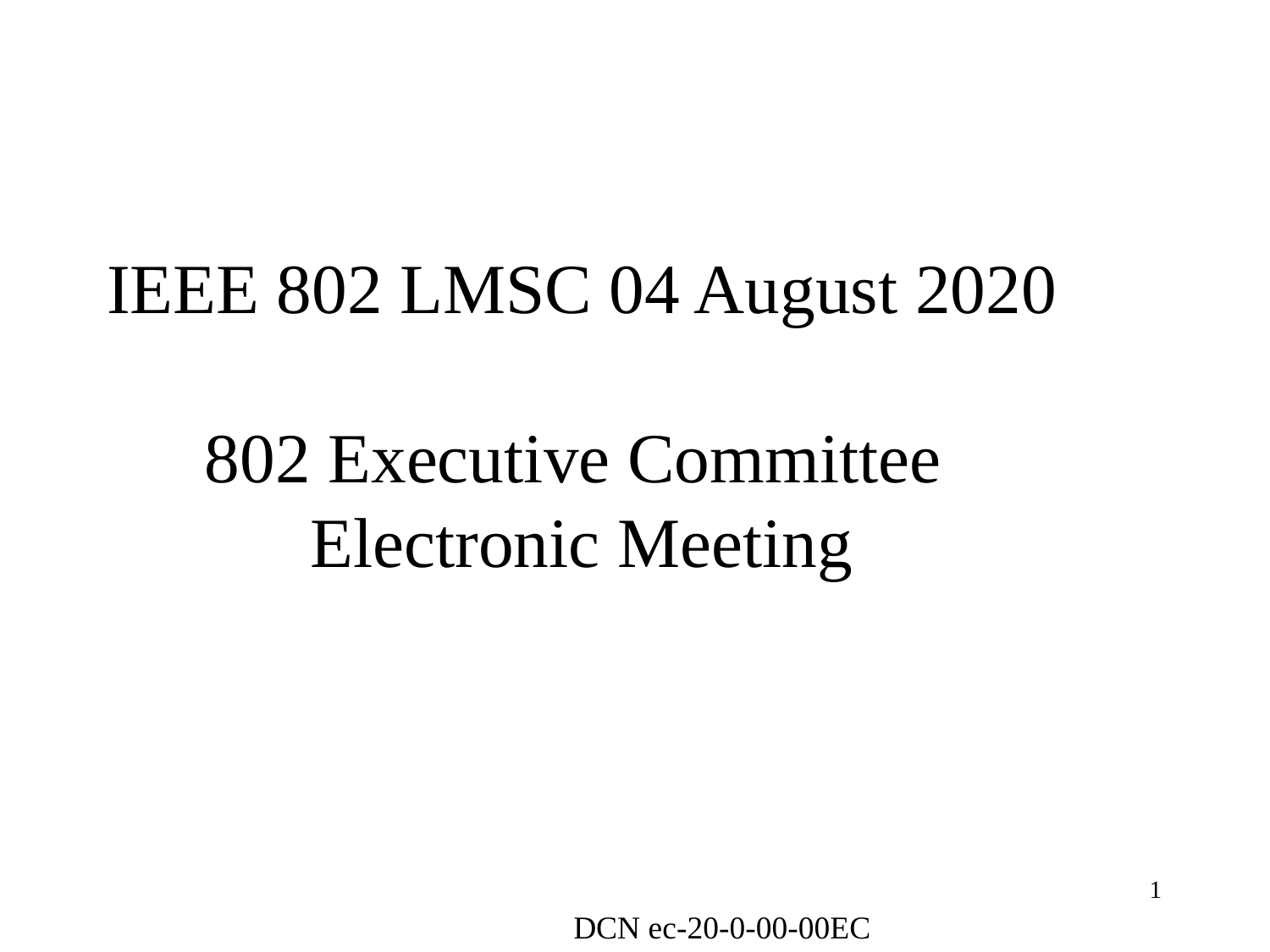

# IEEE 802 LMSC 04 August 2020 802 Executive Committee Electronic Meeting
1
DCN ec-20-0-00-00EC